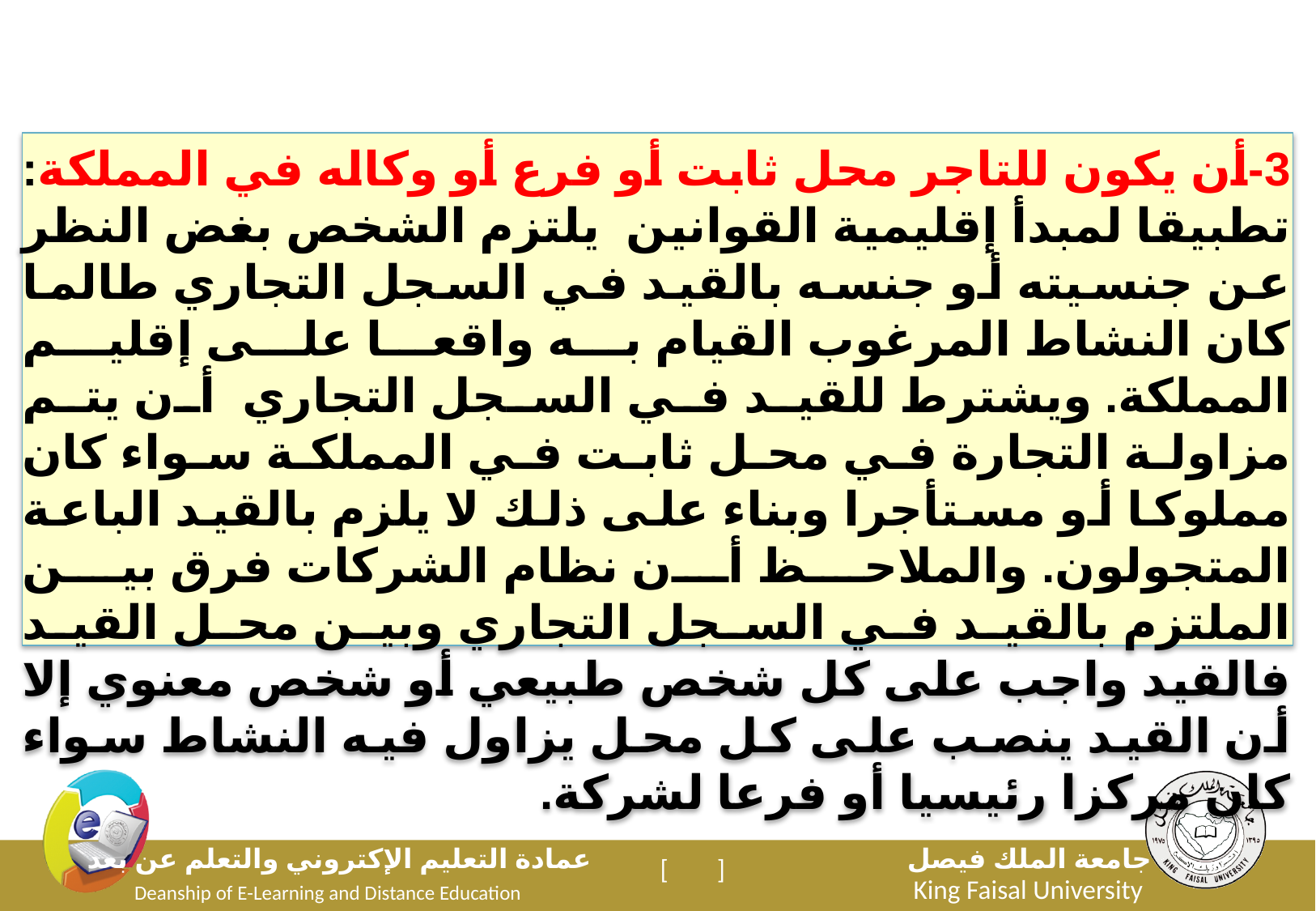

3-أن يكون للتاجر محل ثابت أو فرع أو وكاله في المملكة: تطبيقا لمبدأ إقليمية القوانين  يلتزم الشخص بغض النظر عن جنسيته أو جنسه بالقيد في السجل التجاري طالما كان النشاط المرغوب القيام به واقعا على إقليم المملكة. ويشترط للقيد في السجل التجاري  أن يتم مزاولة التجارة في محل ثابت في المملكة سواء كان مملوكا أو مستأجرا وبناء على ذلك لا يلزم بالقيد الباعة المتجولون. والملاحظ أن نظام الشركات فرق بين الملتزم بالقيد في السجل التجاري وبين محل القيد فالقيد واجب على كل شخص طبيعي أو شخص معنوي إلا أن القيد ينصب على كل محل يزاول فيه النشاط سواء كان مركزا رئيسيا أو فرعا لشركة.